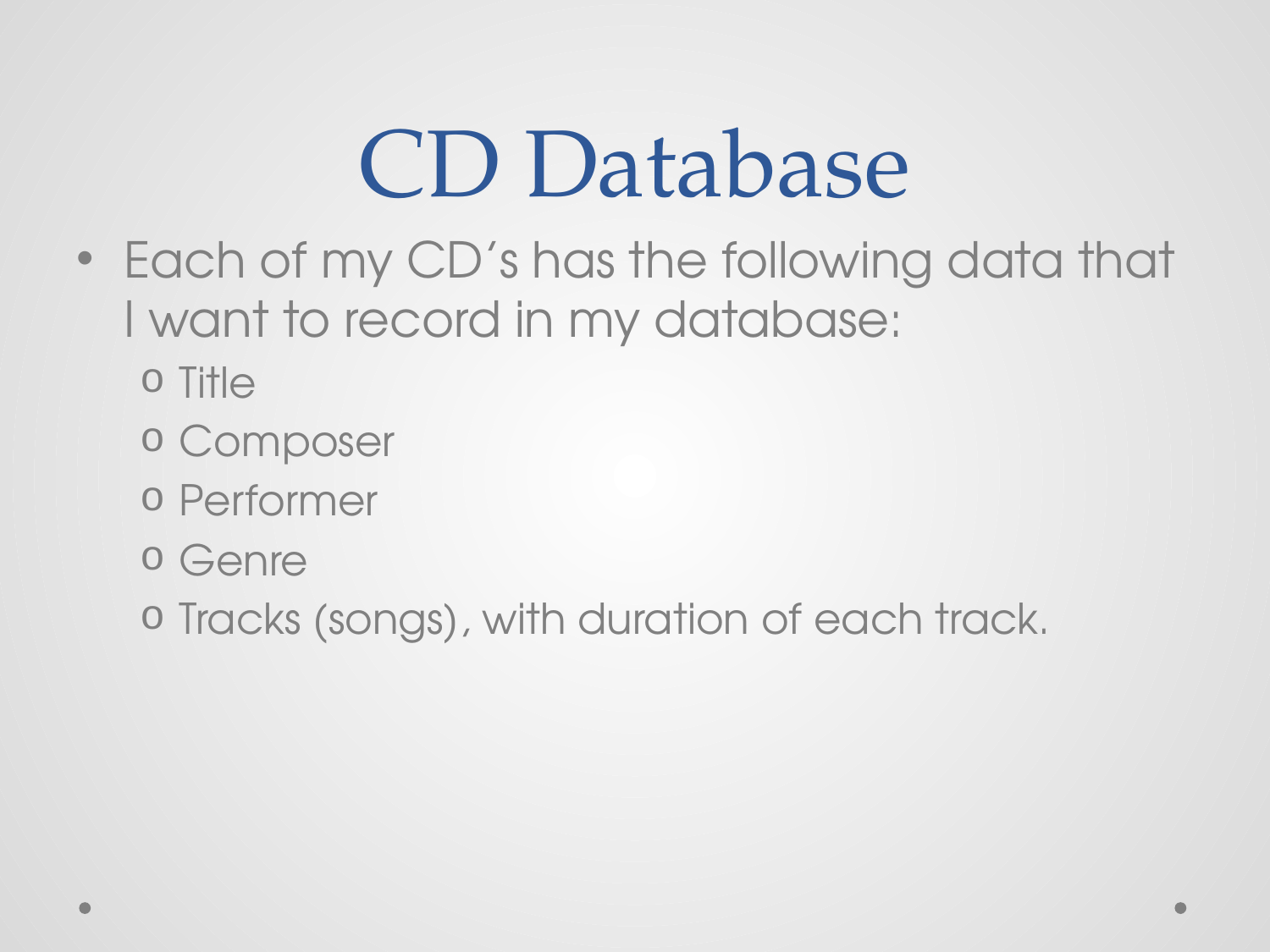

# CD Database
Each of my CD’s has the following data that I want to record in my database:
Title
Composer
Performer
Genre
Tracks (songs), with duration of each track.